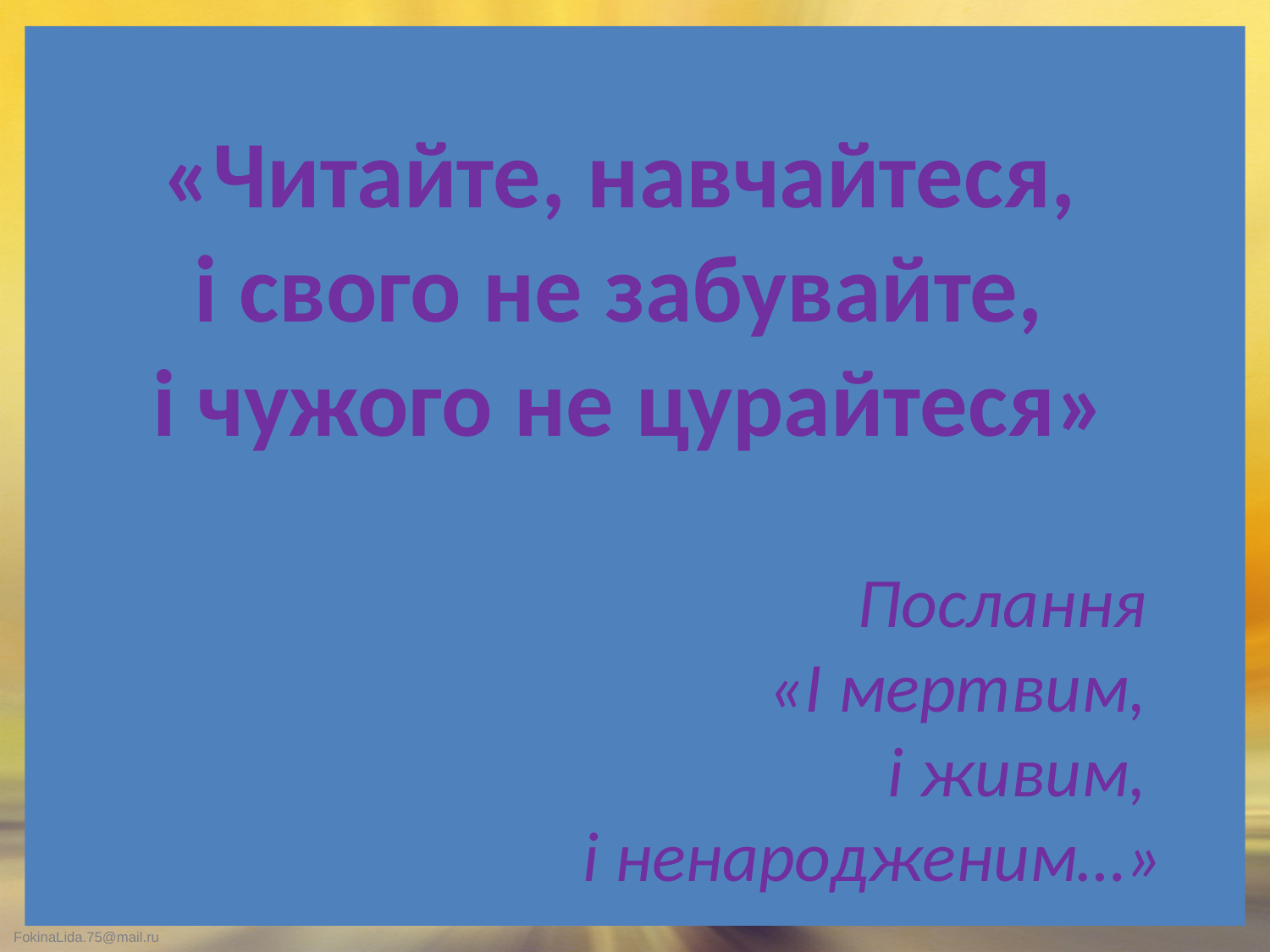

«Читайте, навчайтеся,
і свого не забувайте,
і чужого не цурайтеся»

Послання
«І мертвим,
і живим,
і ненародженим…»